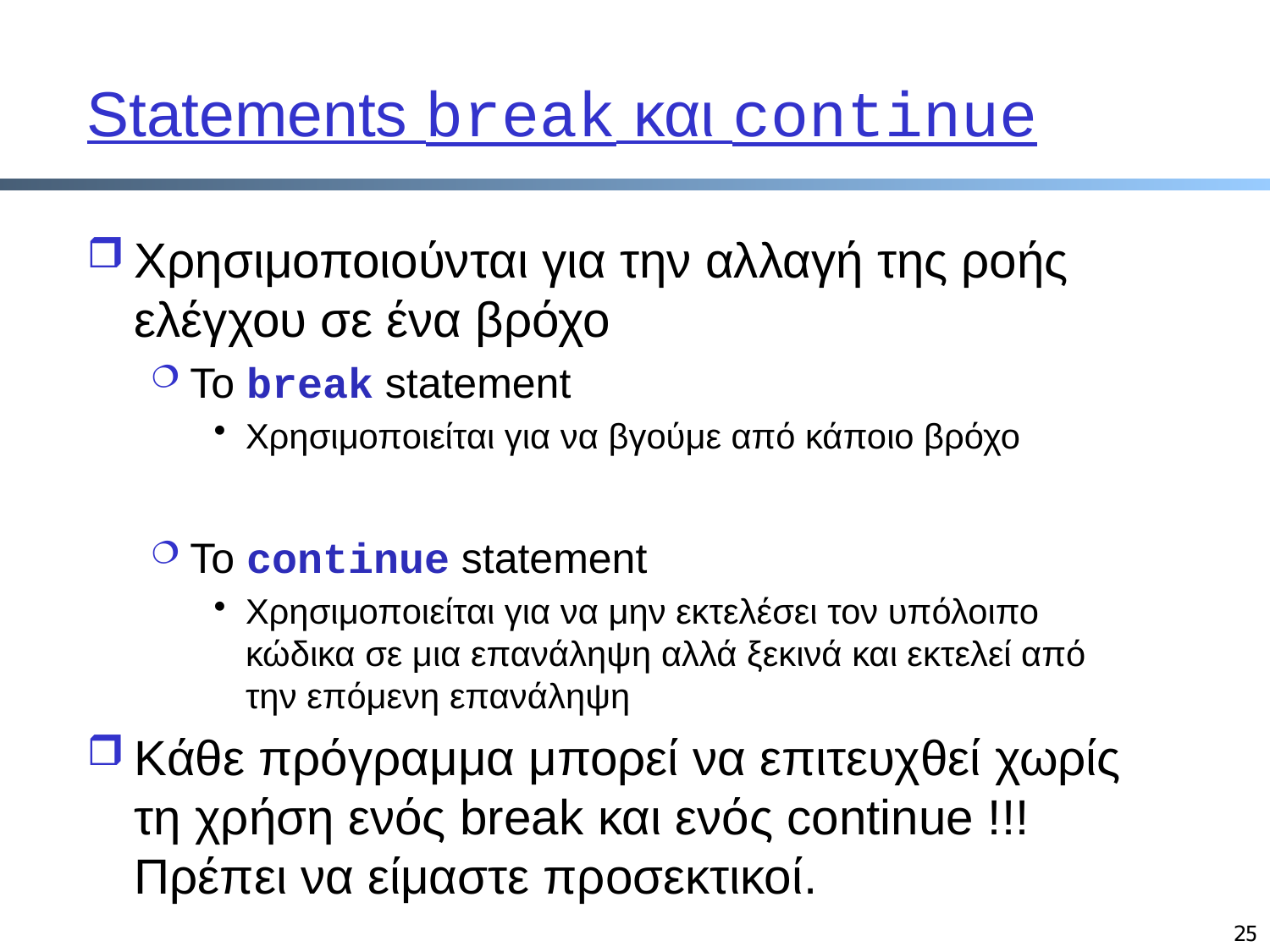

# Statements break και continue
Χρησιμοποιούνται για την αλλαγή της ροής ελέγχου σε ένα βρόχο
Το break statement
Χρησιμοποιείται για να βγούμε από κάποιο βρόχο

Το continue statement
Χρησιμοποιείται για να μην εκτελέσει τον υπόλοιπο κώδικα σε μια επανάληψη αλλά ξεκινά και εκτελεί από την επόμενη επανάληψη
Κάθε πρόγραμμα μπορεί να επιτευχθεί χωρίς τη χρήση ενός break και ενός continue !!! Πρέπει να είμαστε προσεκτικοί.
25